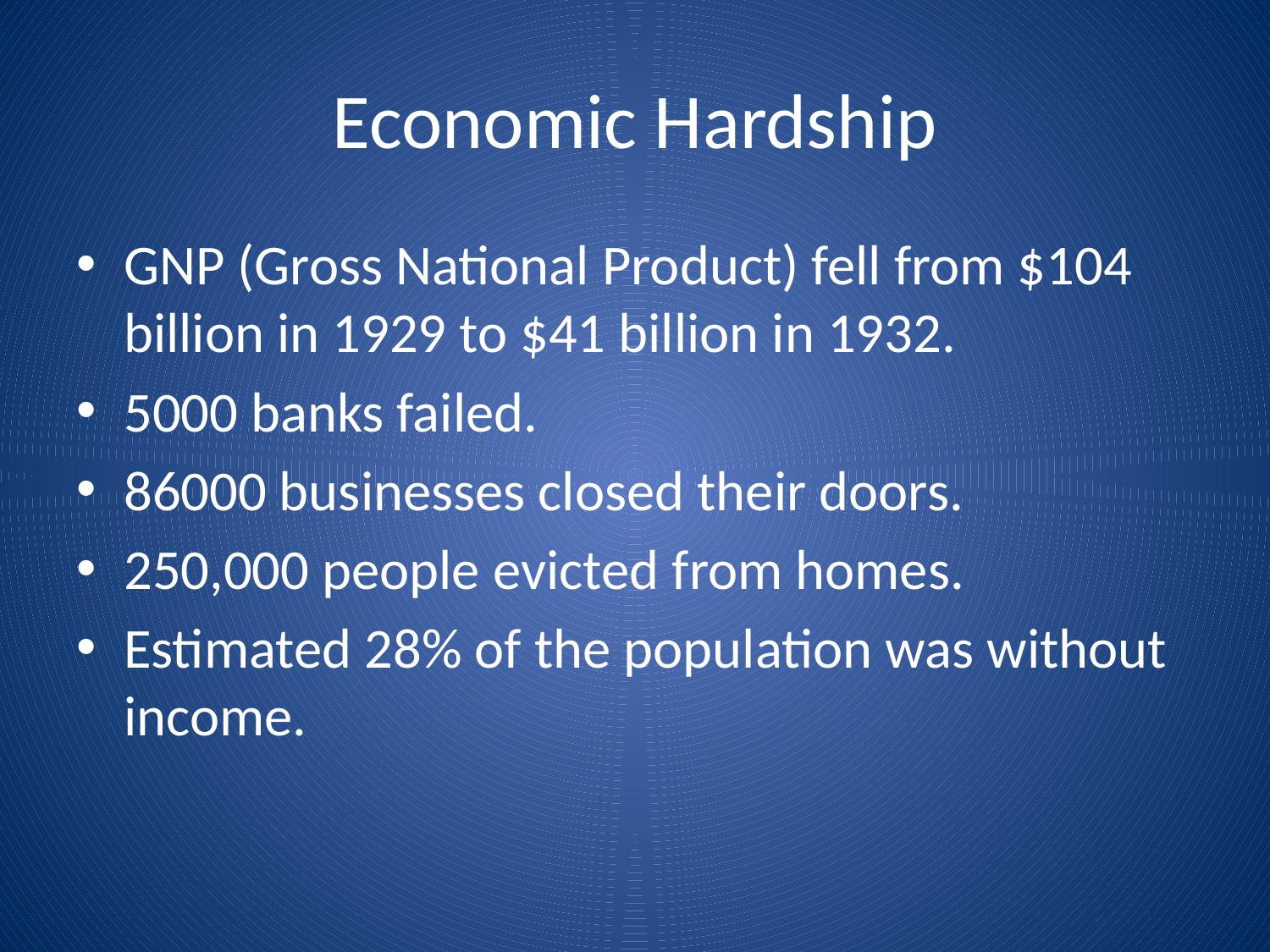

# Economic Hardship
GNP (Gross National Product) fell from $104 billion in 1929 to $41 billion in 1932.
5000 banks failed.
86000 businesses closed their doors.
250,000 people evicted from homes.
Estimated 28% of the population was without income.